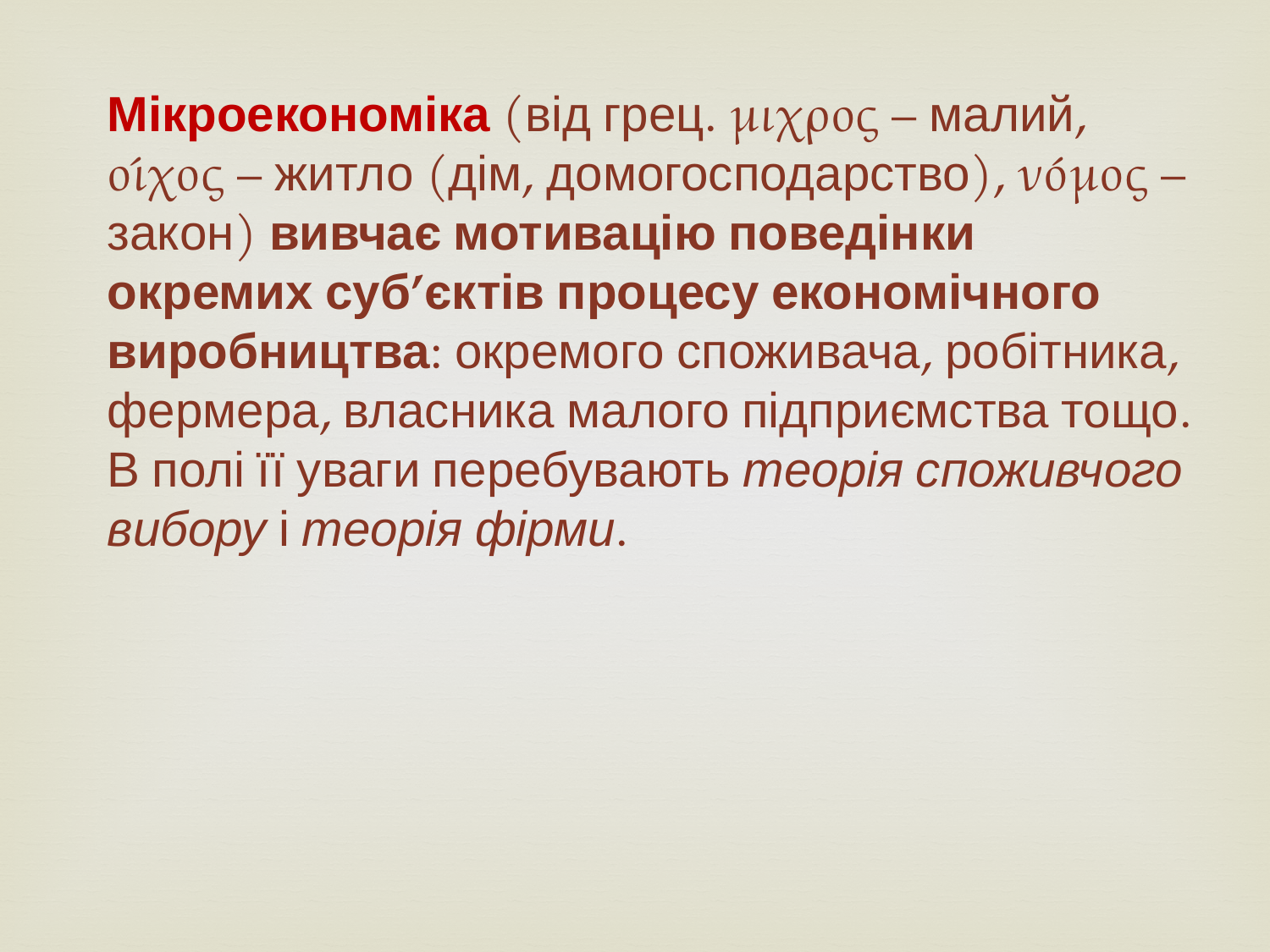

Мікроекономіка (від грец. μιχρος – малий, οίχος – житло (дім, домогосподарство), νόμος – закон) вивчає мотивацію поведінки окремих суб’єктів процесу економічного виробництва: окремого споживача, робітника, фермера, власника малого підприємства тощо.
В полі її уваги перебувають теорія споживчого вибору і теорія фірми.